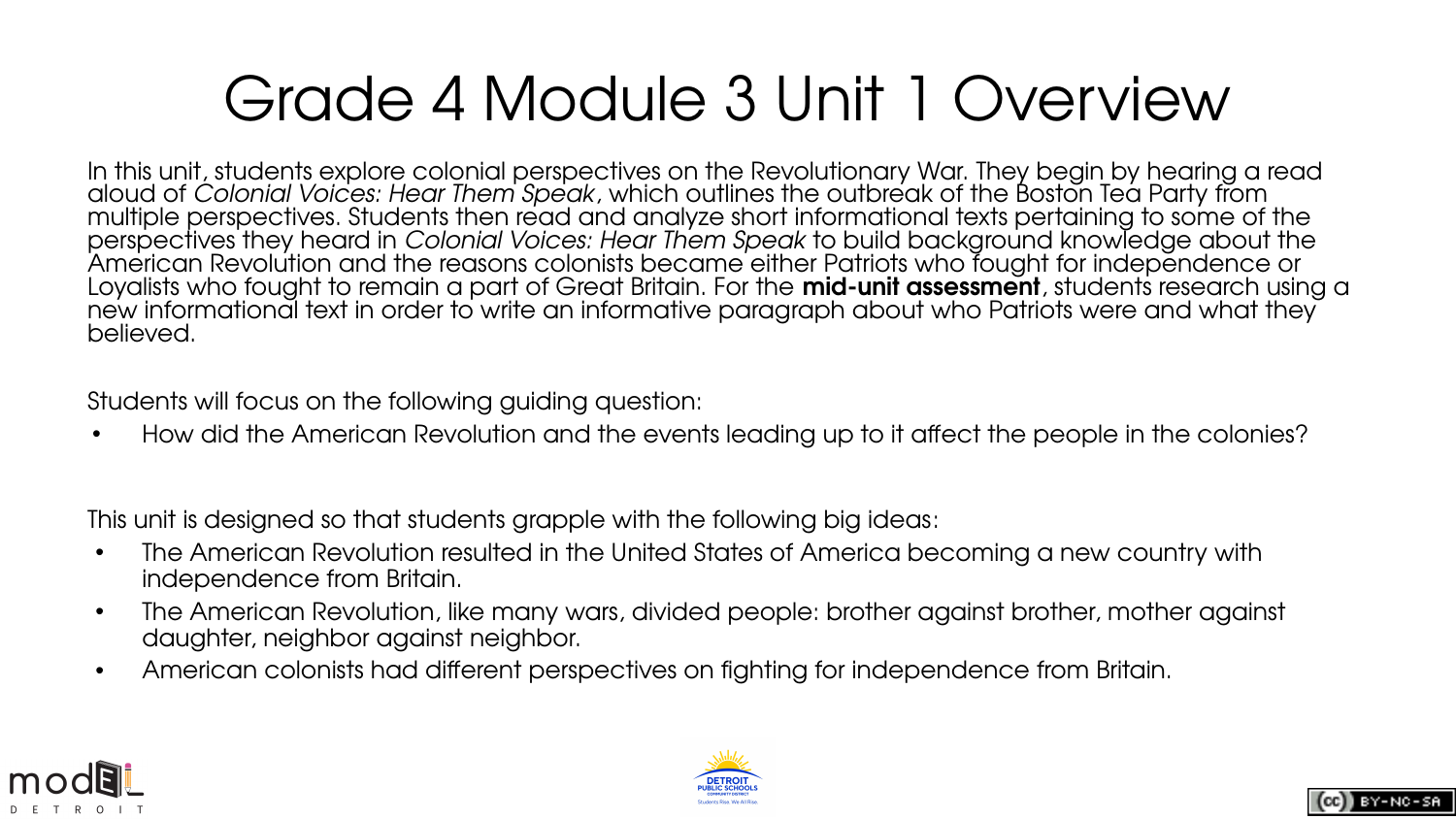

# Grade 4 Module 3 Unit 1 Overview
In this unit, students explore colonial perspectives on the Revolutionary War. They begin by hearing a read aloud of Colonial Voices: Hear Them Speak, which outlines the outbreak of the Boston Tea Party from multiple perspectives. Students then read and analyze short informational texts pertaining to some of the perspectives they heard in Colonial Voices: Hear Them Speak to build background knowledge about the American Revolution and the reasons colonists became either Patriots who fought for independence or Loyalists who fought to remain a part of Great Britain. For the mid-unit assessment, students research using a new informational text in order to write an informative paragraph about who Patriots were and what they believed.

Students will focus on the following guiding question:
How did the American Revolution and the events leading up to it affect the people in the colonies?
This unit is designed so that students grapple with the following big ideas:
The American Revolution resulted in the United States of America becoming a new country with independence from Britain.
The American Revolution, like many wars, divided people: brother against brother, mother against daughter, neighbor against neighbor.
American colonists had different perspectives on fighting for independence from Britain.